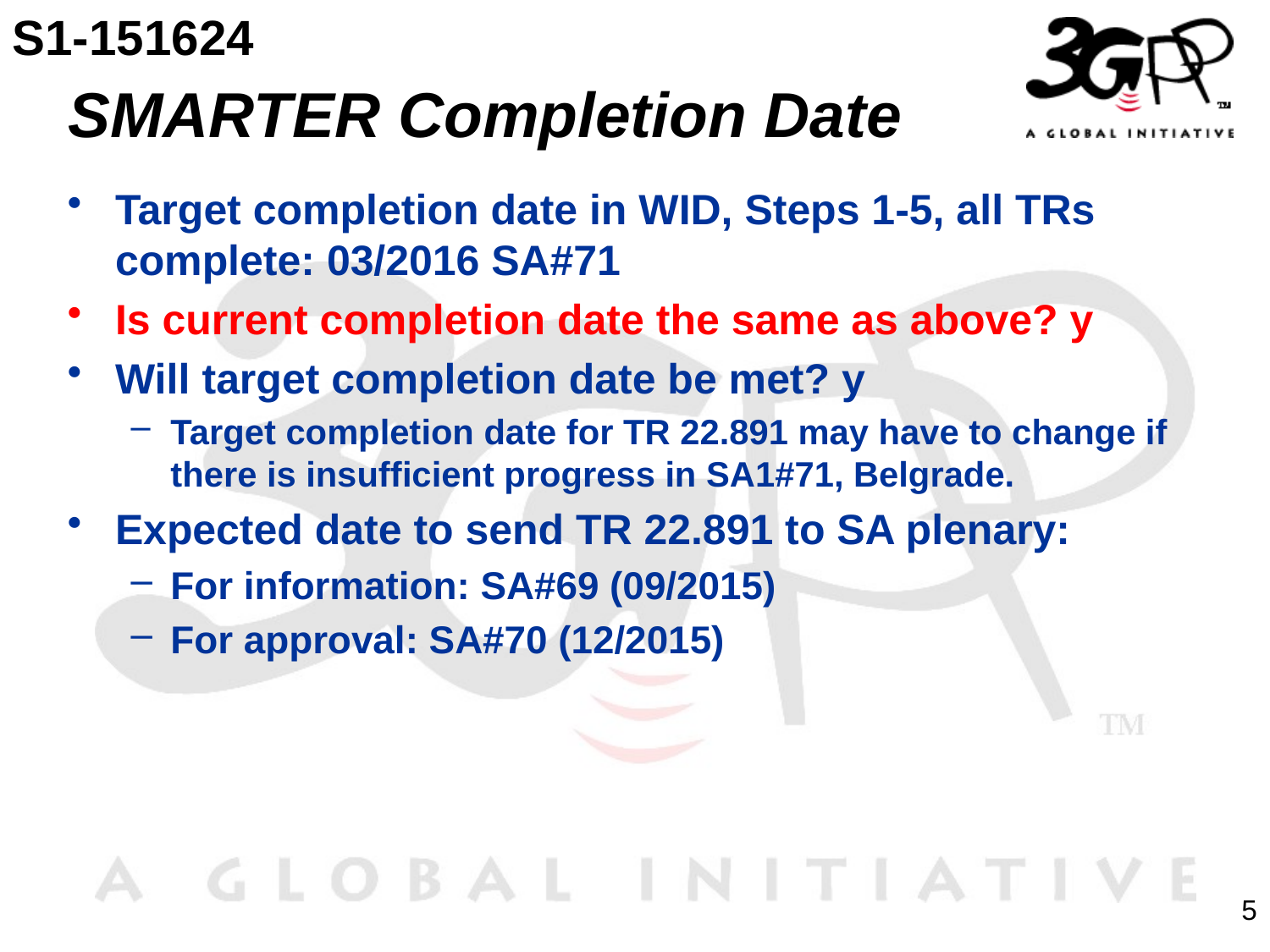

S1-151624
# SMARTER Completion Date
Target completion date in WID, Steps 1-5, all TRs complete: 03/2016 SA#71
Is current completion date the same as above? y
Will target completion date be met? y
Target completion date for TR 22.891 may have to change if there is insufficient progress in SA1#71, Belgrade.
Expected date to send TR 22.891 to SA plenary:
For information: SA#69 (09/2015)
For approval: SA#70 (12/2015)

5